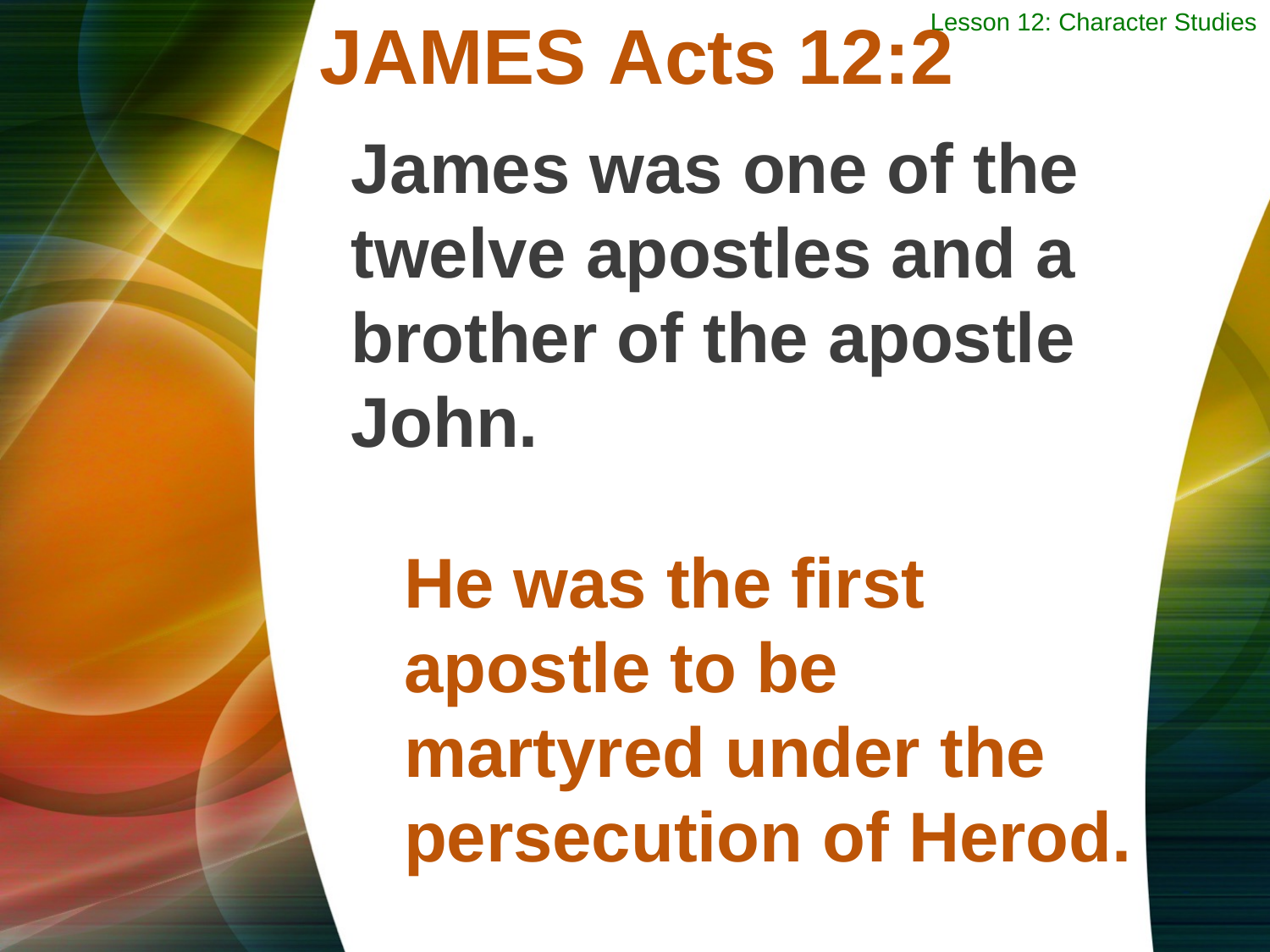

JAMES Acts 12:2
Lesson 12: Character Studies
James was one of the twelve apostles and a brother of the apostle John.
He was the first apostle to be martyred under the persecution of Herod.